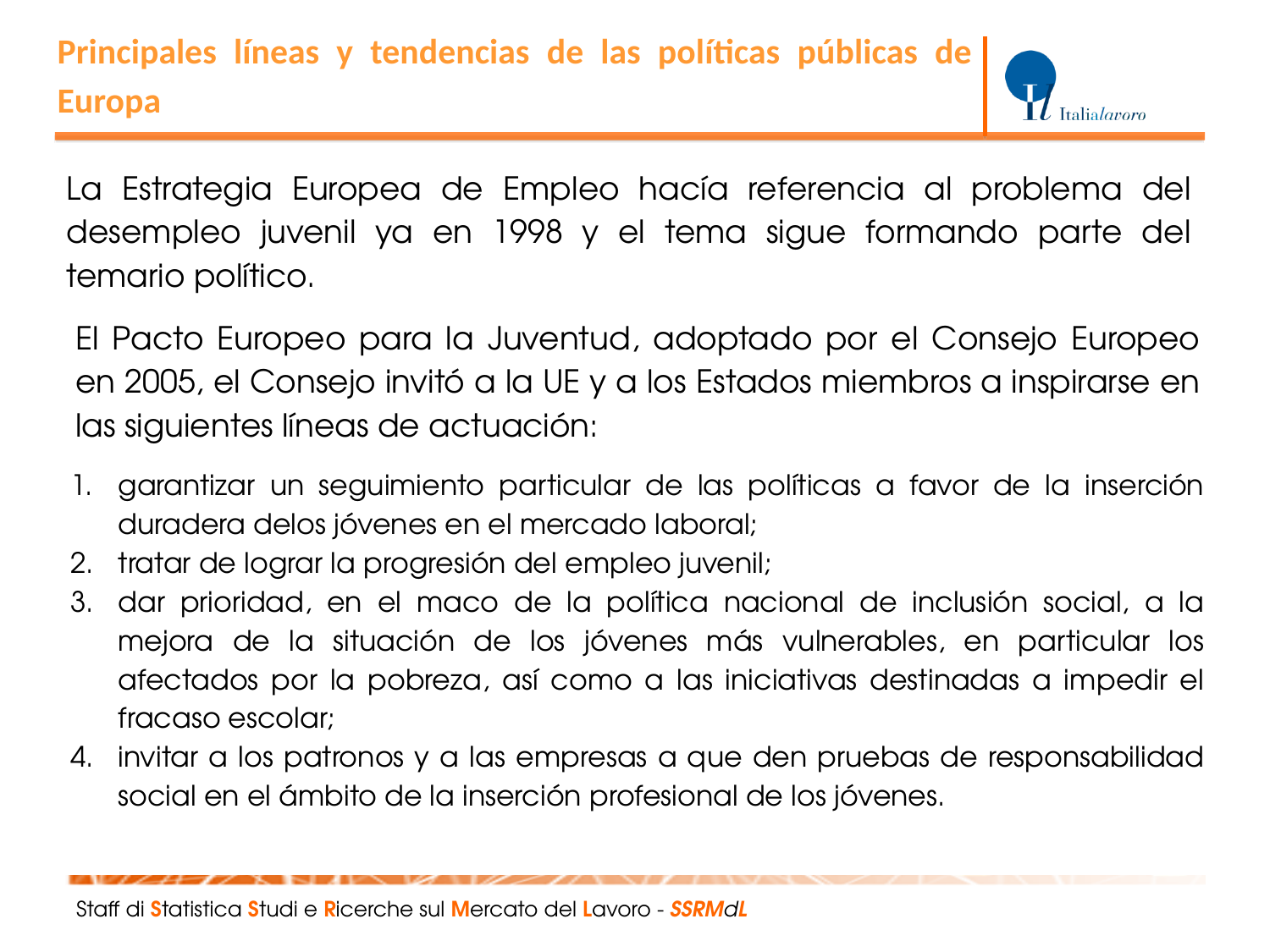

Principales líneas y tendencias de las políticas públicas de Europa
La Estrategia Europea de Empleo hacía referencia al problema del desempleo juvenil ya en 1998 y el tema sigue formando parte del temario político.
El Pacto Europeo para la Juventud, adoptado por el Consejo Europeo en 2005, el Consejo invitó a la UE y a los Estados miembros a inspirarse en las siguientes líneas de actuación:
garantizar un seguimiento particular de las políticas a favor de la inserción duradera delos jóvenes en el mercado laboral;
tratar de lograr la progresión del empleo juvenil;
dar prioridad, en el maco de la política nacional de inclusión social, a la mejora de la situación de los jóvenes más vulnerables, en particular los afectados por la pobreza, así como a las iniciativas destinadas a impedir el fracaso escolar;
invitar a los patronos y a las empresas a que den pruebas de responsabilidad social en el ámbito de la inserción profesional de los jóvenes.
Staff di Statistica Studi e Ricerche sul Mercato del Lavoro - SSRMdL